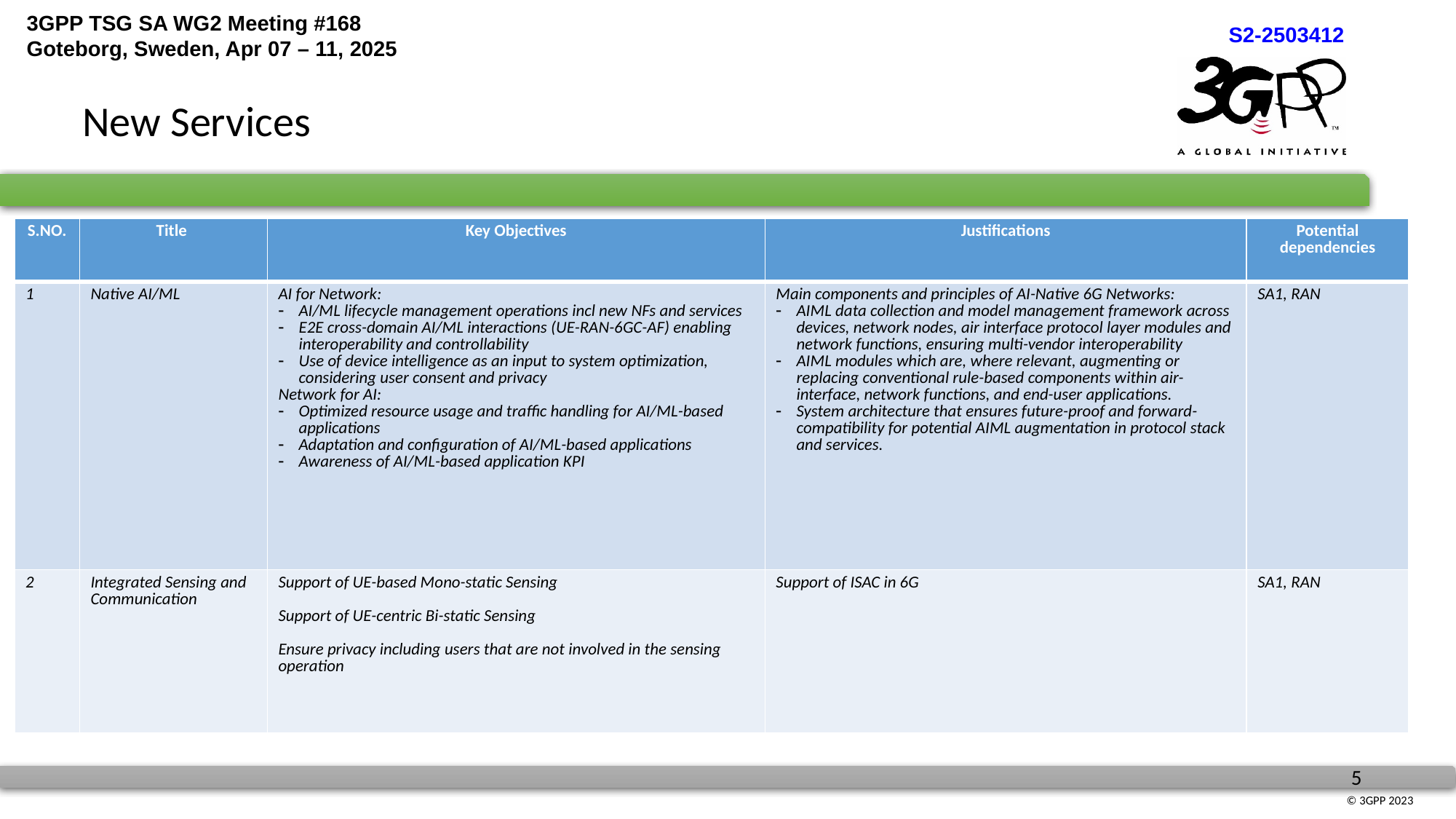

# New Services
| S.NO. | Title | Key Objectives | Justifications | Potential dependencies |
| --- | --- | --- | --- | --- |
| 1 | Native AI/ML | AI for Network: AI/ML lifecycle management operations incl new NFs and services E2E cross-domain AI/ML interactions (UE-RAN-6GC-AF) enabling interoperability and controllability Use of device intelligence as an input to system optimization, considering user consent and privacy Network for AI: Optimized resource usage and traffic handling for AI/ML-based applications Adaptation and configuration of AI/ML-based applications Awareness of AI/ML-based application KPI | Main components and principles of AI-Native 6G Networks: AIML data collection and model management framework across devices, network nodes, air interface protocol layer modules and network functions, ensuring multi-vendor interoperability AIML modules which are, where relevant, augmenting or replacing conventional rule-based components within air-interface, network functions, and end-user applications. System architecture that ensures future-proof and forward-compatibility for potential AIML augmentation in protocol stack and services. | SA1, RAN |
| 2 | Integrated Sensing and Communication | Support of UE-based Mono-static Sensing Support of UE-centric Bi-static Sensing Ensure privacy including users that are not involved in the sensing operation | Support of ISAC in 6G | SA1, RAN |